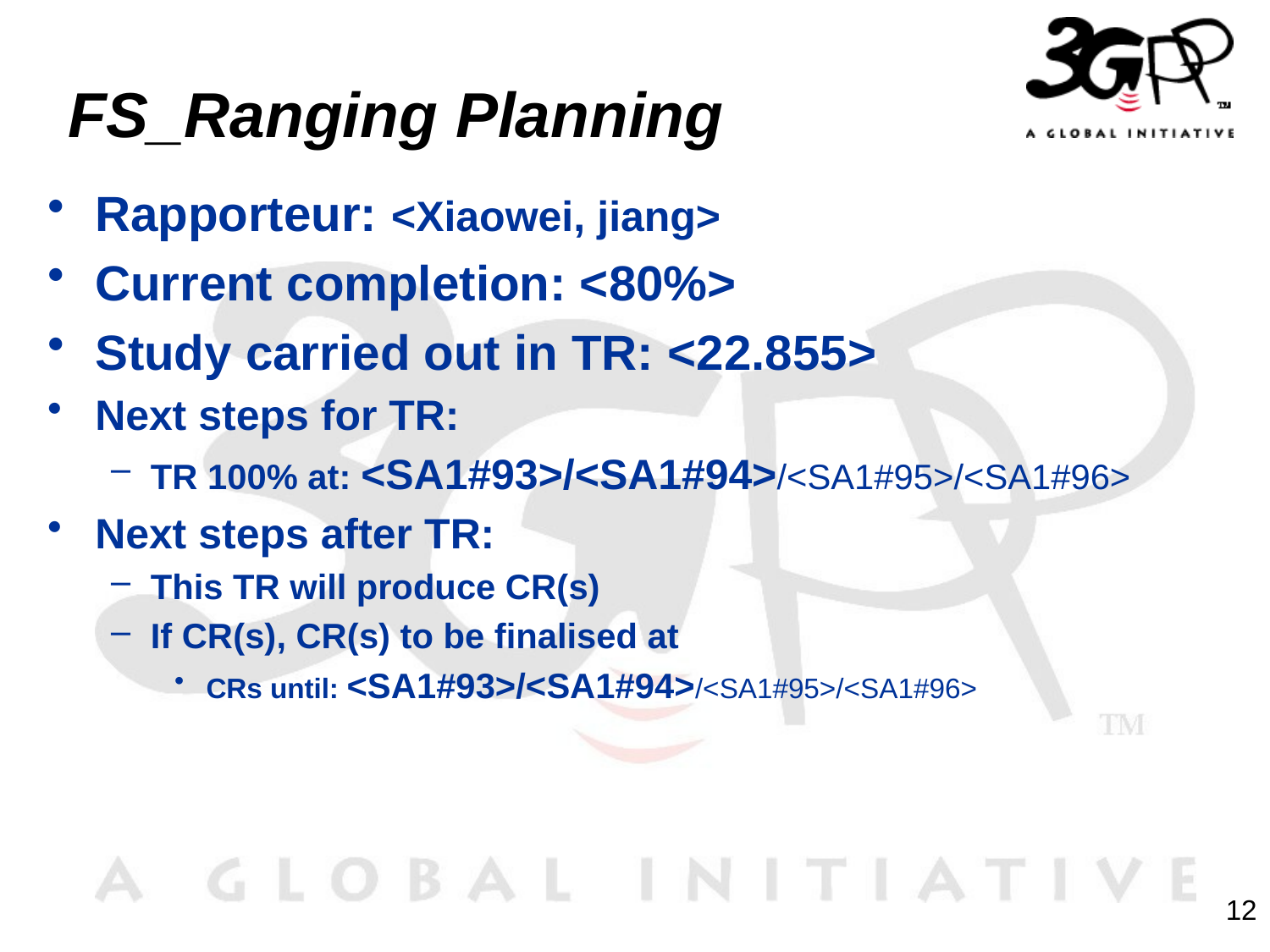

# FS_Ranging Planning
Rapporteur: <Xiaowei, jiang>
Current completion: <80%>
Study carried out in TR: <22.855>
Next steps for TR:
TR 100% at: <SA1#93>/<SA1#94>/<SA1#95>/<SA1#96>
Next steps after TR:
This TR will produce CR(s)
If CR(s), CR(s) to be finalised at
CRs until: <SA1#93>/<SA1#94>/<SA1#95>/<SA1#96>

12